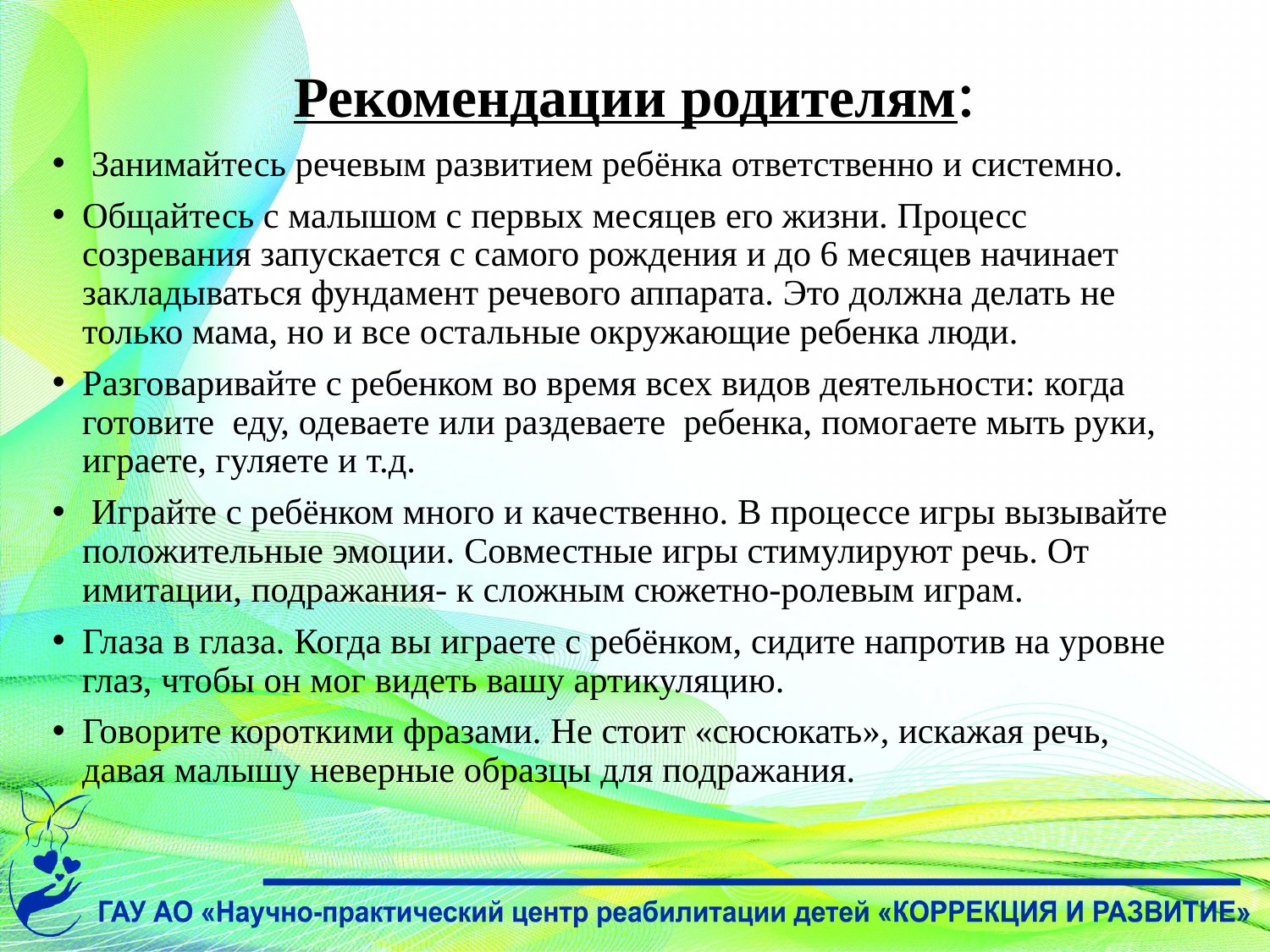

# Рекомендации родителям:
 Занимайтесь речевым развитием ребёнка ответственно и системно.
Общайтесь с малышом с первых месяцев его жизни. Процесс созревания запускается с самого рождения и до 6 месяцев начинает закладываться фундамент речевого аппарата. Это должна делать не только мама, но и все остальные окружающие ребенка люди.
Разговаривайте с ребенком во время всех видов деятельности: когда готовите  еду, одеваете или раздеваете  ребенка, помогаете мыть руки, играете, гуляете и т.д.
 Играйте с ребёнком много и качественно. В процессе игры вызывайте положительные эмоции. Совместные игры стимулируют речь. От имитации, подражания- к сложным сюжетно-ролевым играм.
Глаза в глаза. Когда вы играете с ребёнком, сидите напротив на уровне глаз, чтобы он мог видеть вашу артикуляцию.
Говорите короткими фразами. Не стоит «сюсюкать», искажая речь, давая малышу неверные образцы для подражания.